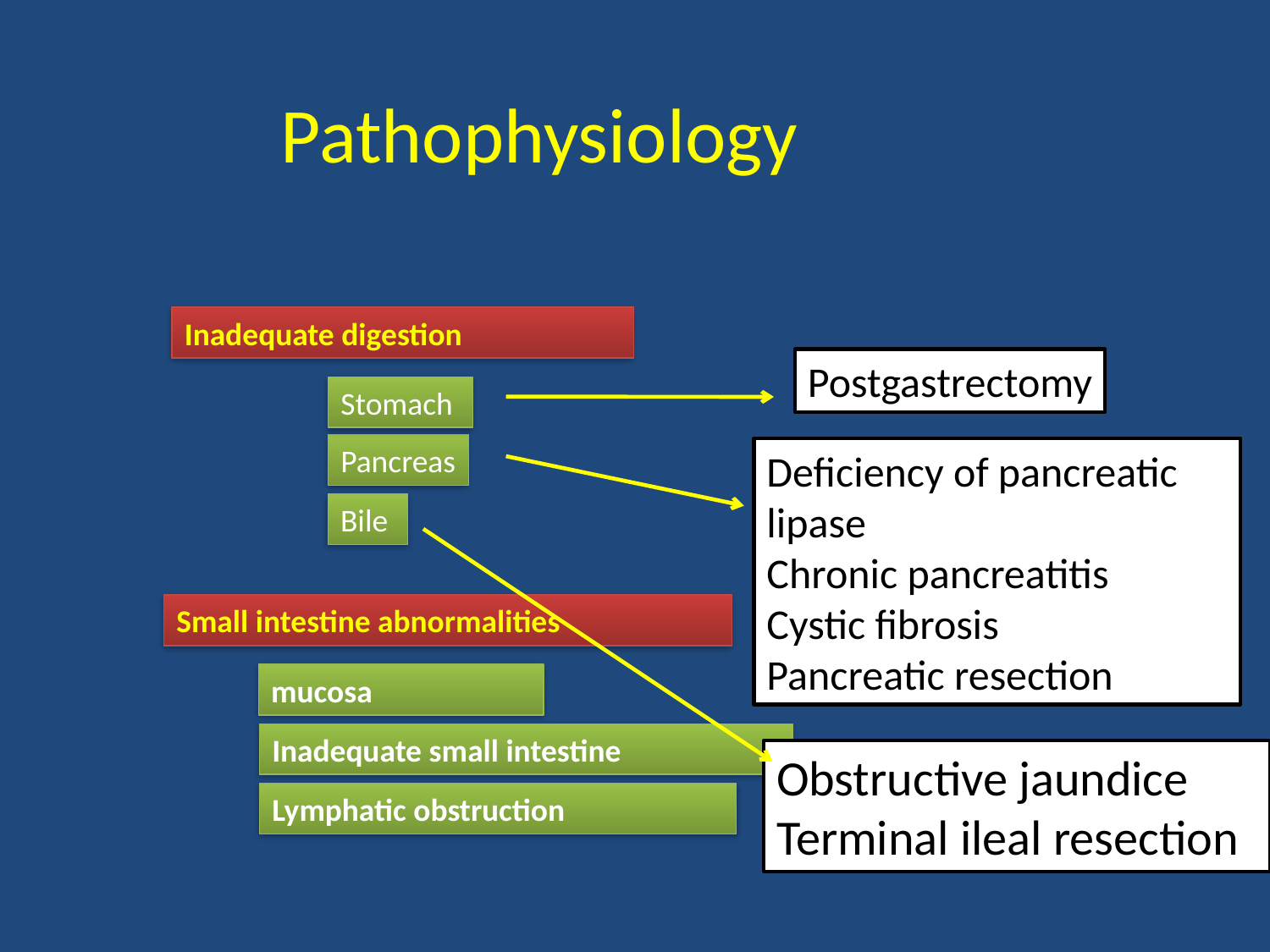

Pathophysiology
Inadequate digestion
Postgastrectomy
Stomach
Pancreas
Deficiency of pancreatic lipase
Chronic pancreatitis
Cystic fibrosis
Pancreatic resection
Bile
Small intestine abnormalities
mucosa
Inadequate small intestine
Obstructive jaundice
Terminal ileal resection
Lymphatic obstruction